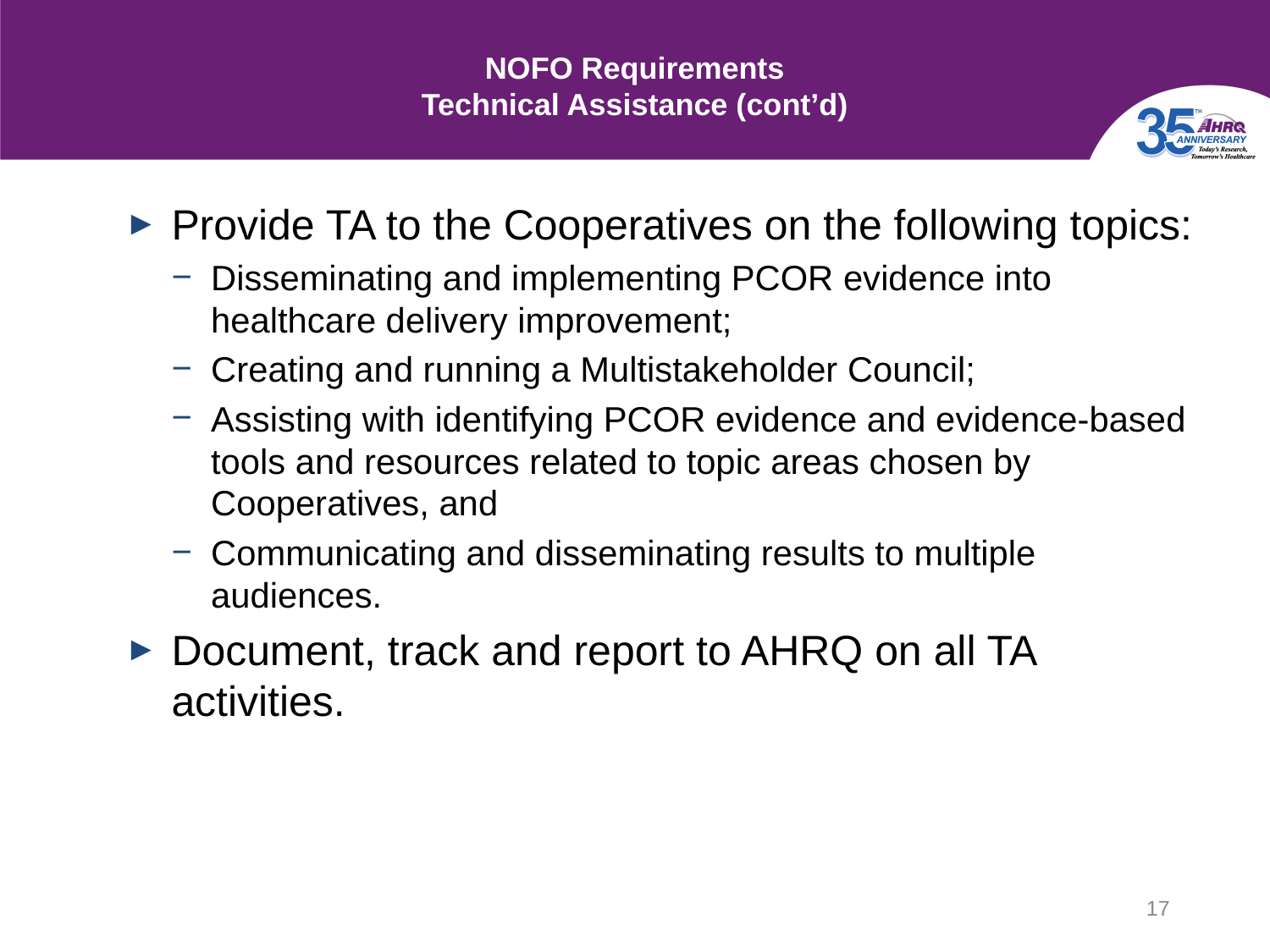

# NOFO Requirements Technical Assistance (cont’d)
Provide TA to the Cooperatives on the following topics:
Disseminating and implementing PCOR evidence into healthcare delivery improvement;
Creating and running a Multistakeholder Council;
Assisting with identifying PCOR evidence and evidence-based tools and resources related to topic areas chosen by Cooperatives, and
Communicating and disseminating results to multiple audiences.
Document, track and report to AHRQ on all TA activities.
17